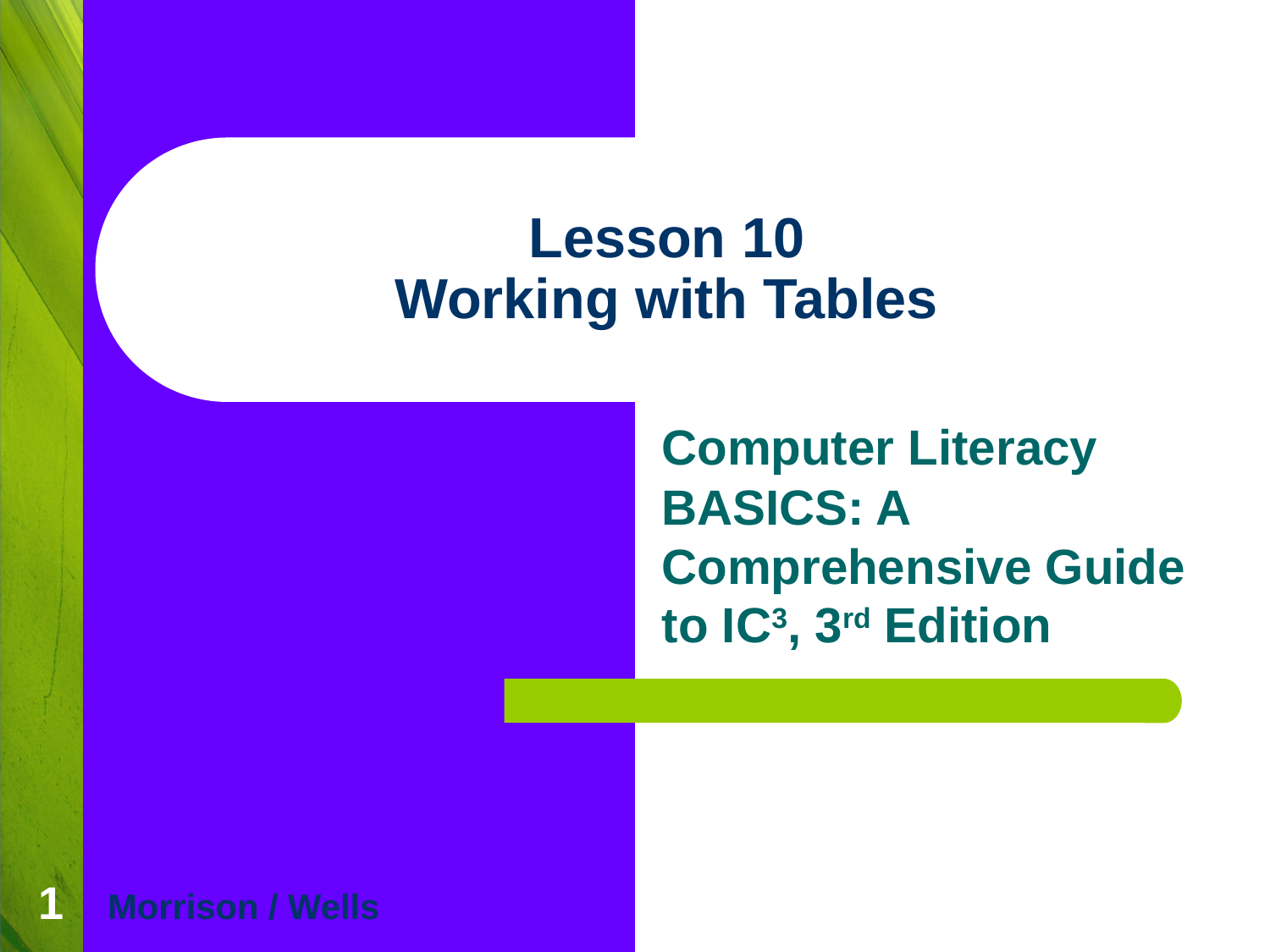

# Lesson 10 Working with Tables
Computer Literacy BASICS: A Comprehensive Guide to IC3, 3rd Edition
1

Morrison / Wells